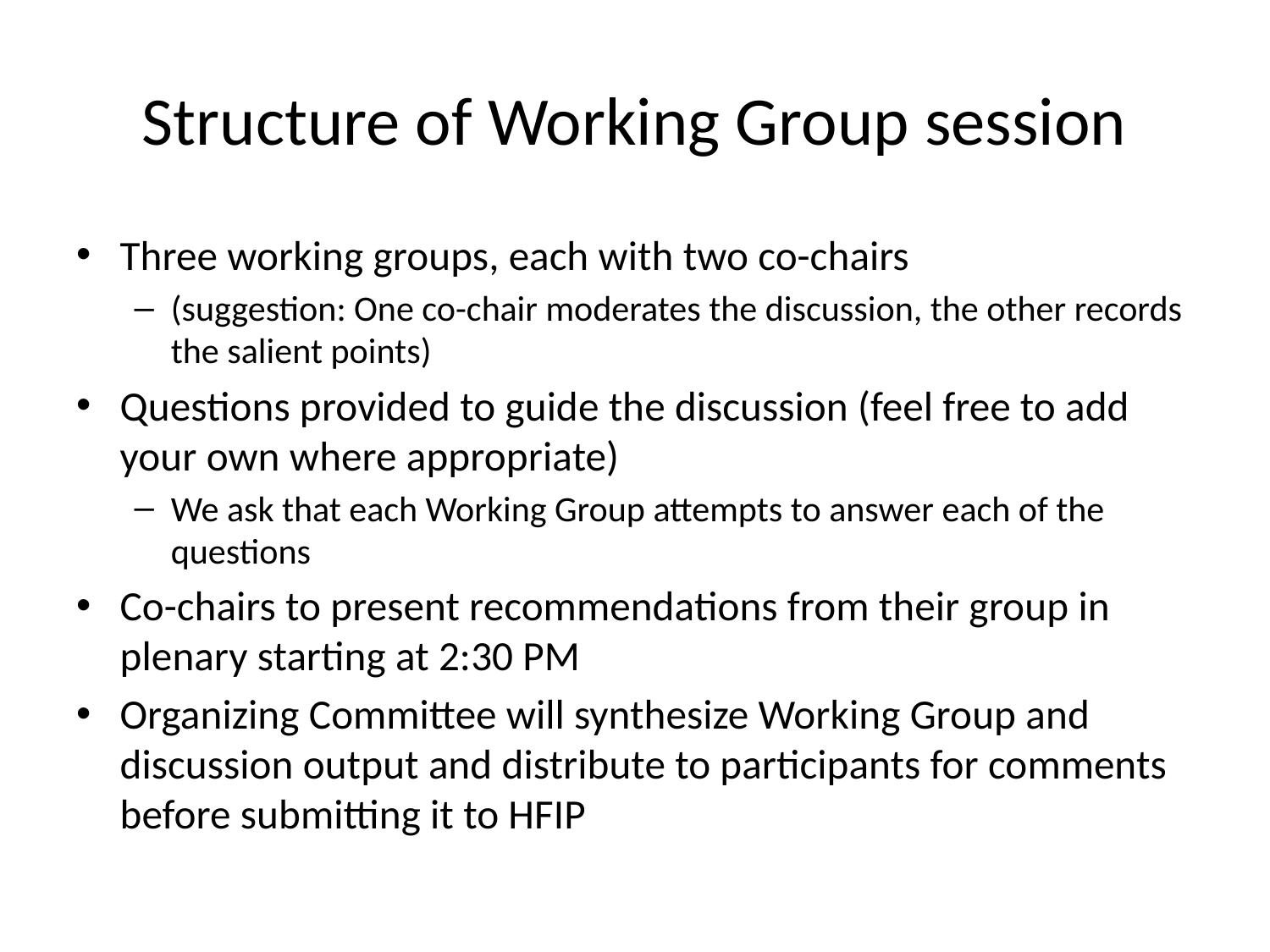

# Structure of Working Group session
Three working groups, each with two co-chairs
(suggestion: One co-chair moderates the discussion, the other records the salient points)
Questions provided to guide the discussion (feel free to add your own where appropriate)
We ask that each Working Group attempts to answer each of the questions
Co-chairs to present recommendations from their group in plenary starting at 2:30 PM
Organizing Committee will synthesize Working Group and discussion output and distribute to participants for comments before submitting it to HFIP